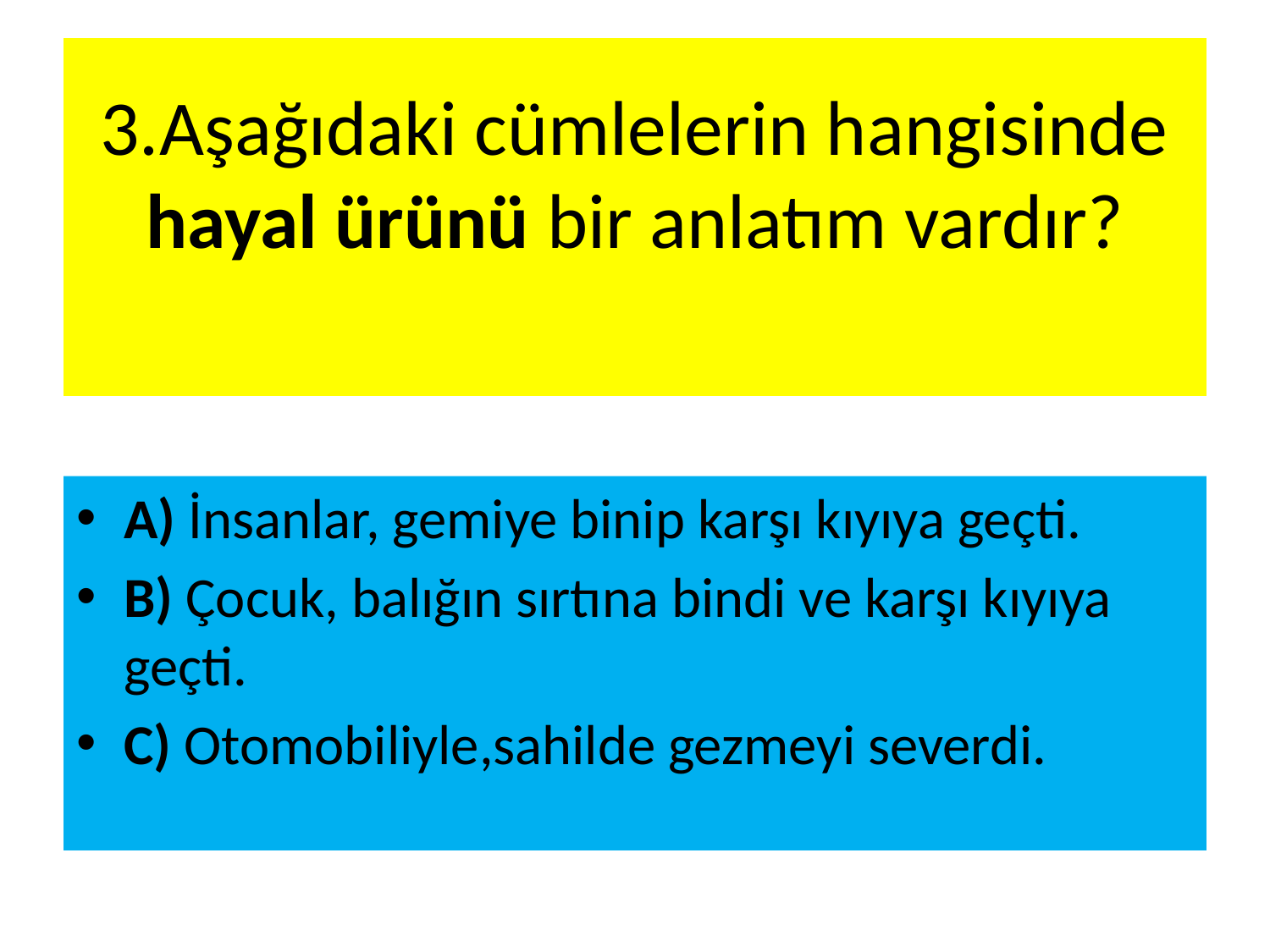

# 3.Aşağıdaki cümlelerin hangisinde hayal ürünü bir anlatım vardır?
A) İnsanlar, gemiye binip karşı kıyıya geçti.
B) Çocuk, balığın sırtına bindi ve karşı kıyıya geçti.
C) Otomobiliyle,sahilde gezmeyi severdi.